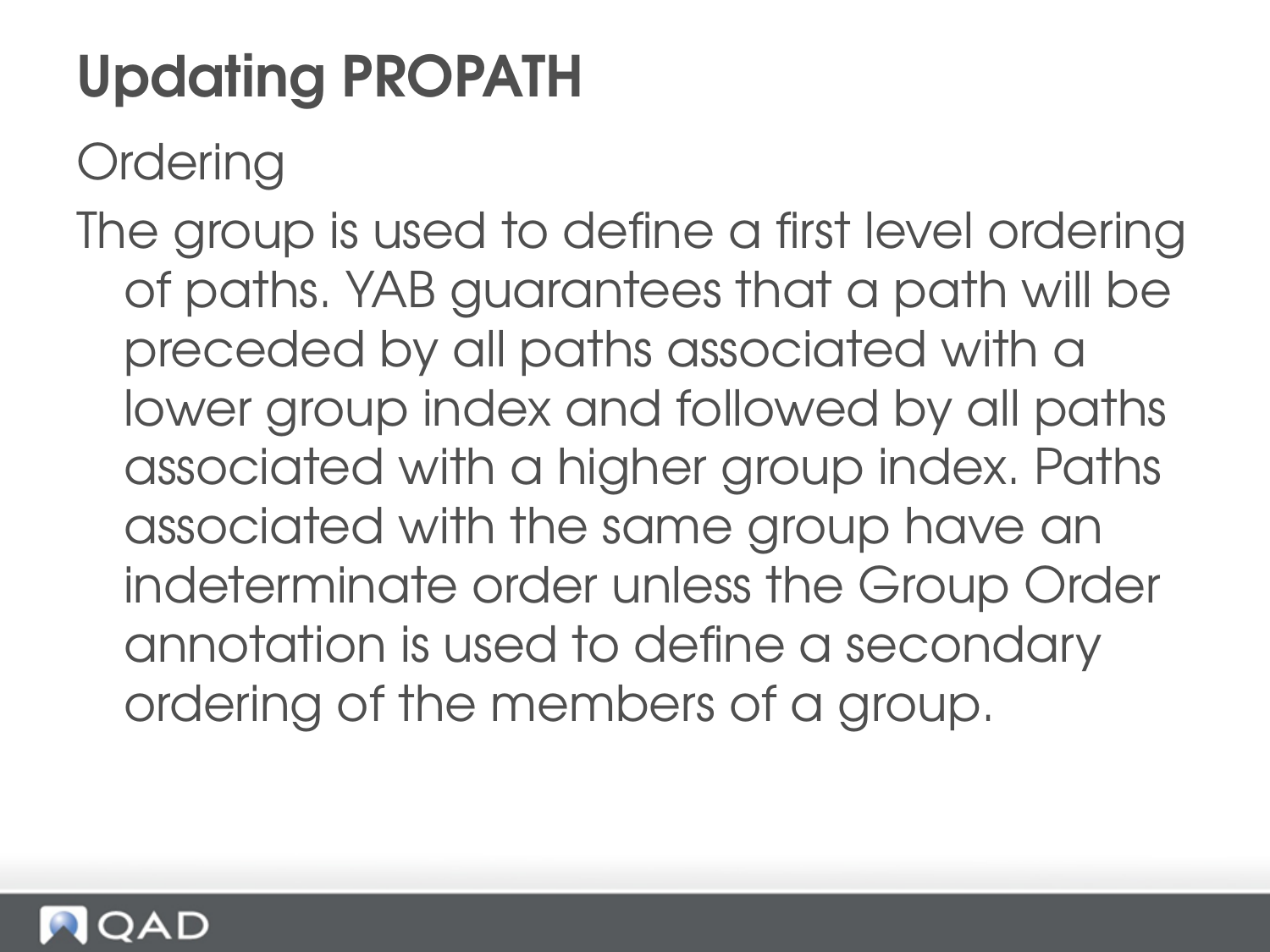

# Updating PROPATH
Ordering
The group is used to define a first level ordering of paths. YAB guarantees that a path will be preceded by all paths associated with a lower group index and followed by all paths associated with a higher group index. Paths associated with the same group have an indeterminate order unless the Group Order annotation is used to define a secondary ordering of the members of a group.